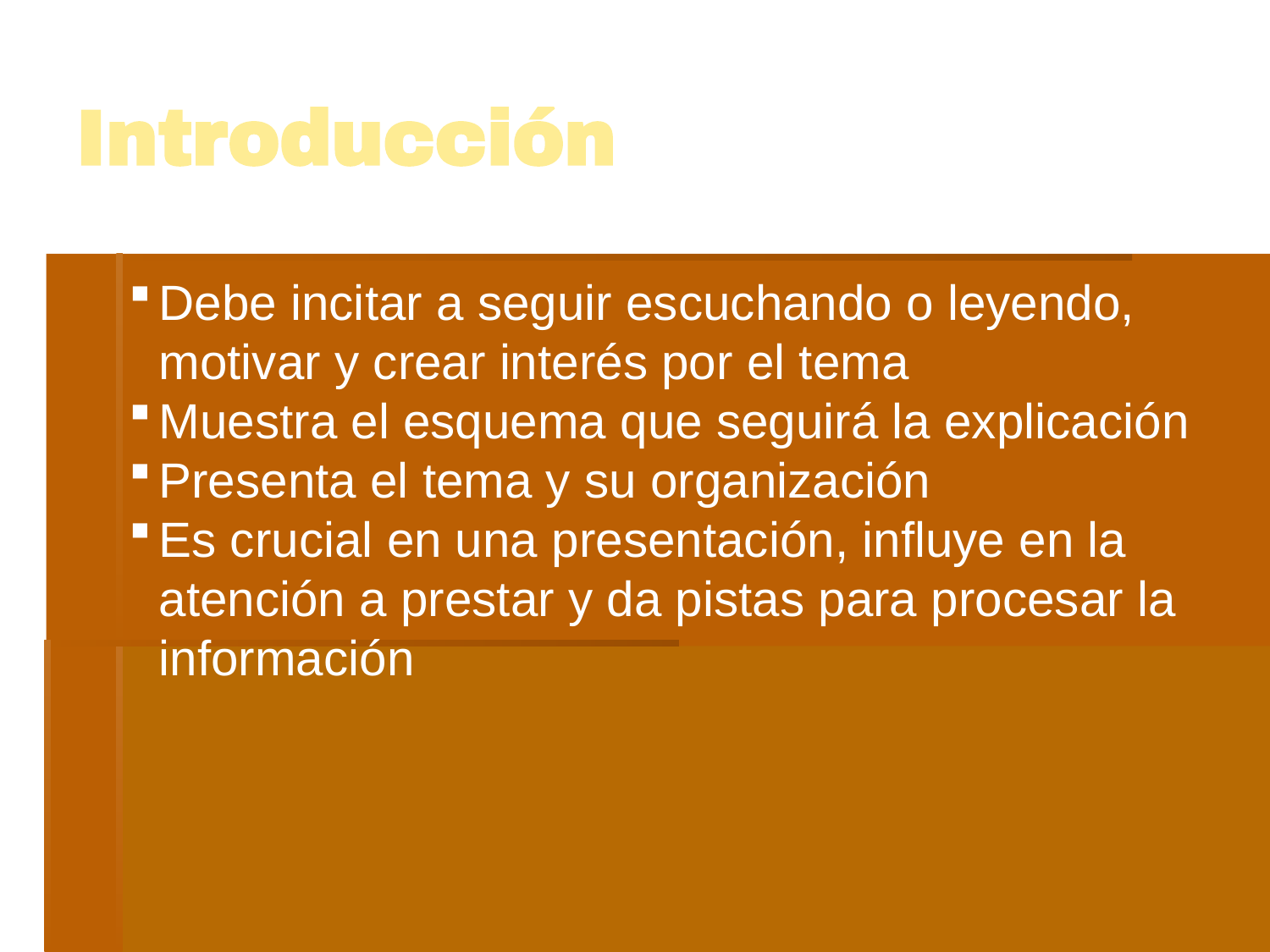

Introducción
Debe incitar a seguir escuchando o leyendo, motivar y crear interés por el tema
Muestra el esquema que seguirá la explicación
Presenta el tema y su organización
Es crucial en una presentación, influye en la atención a prestar y da pistas para procesar la información